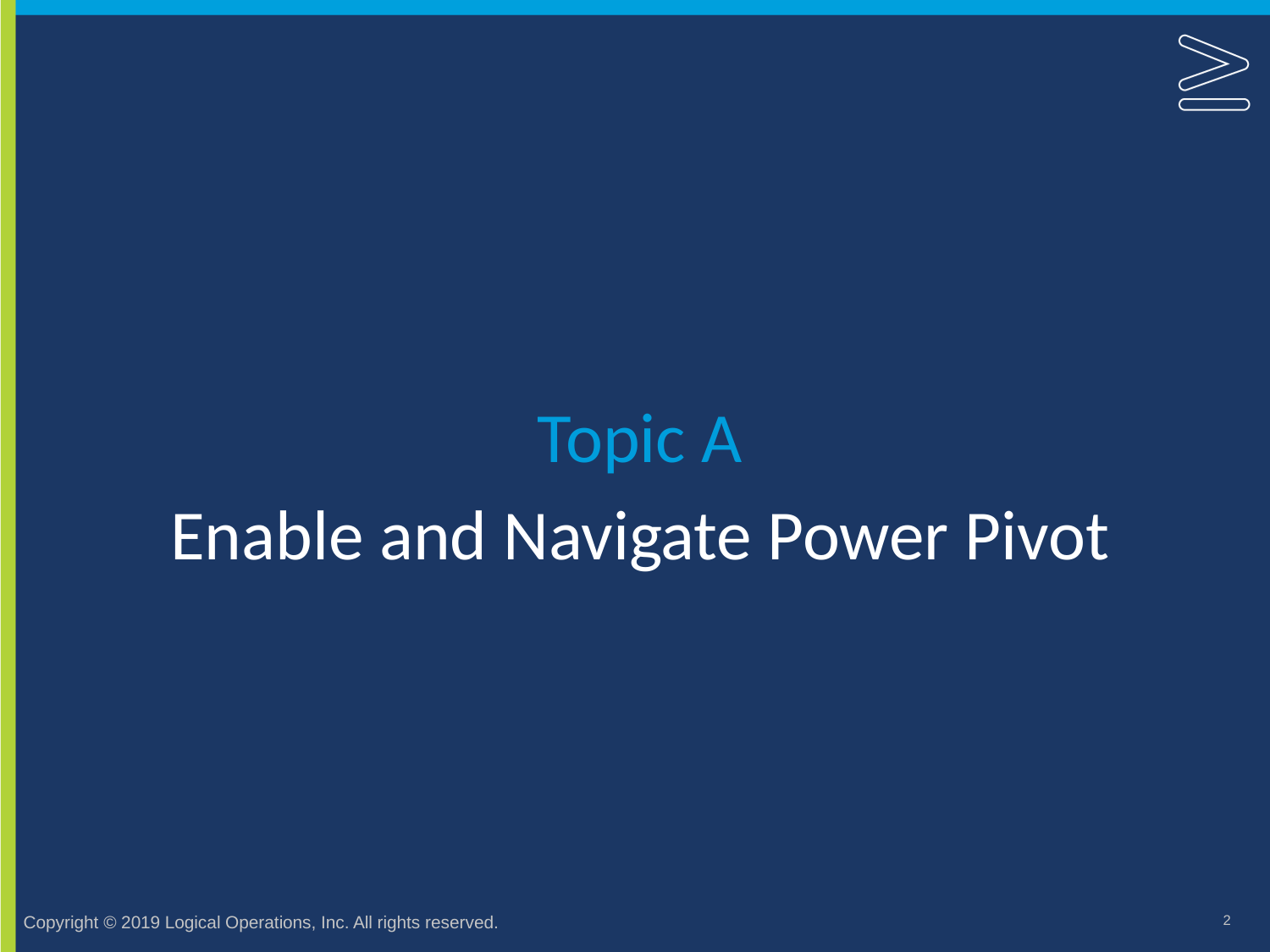

Topic A
# Enable and Navigate Power Pivot
2